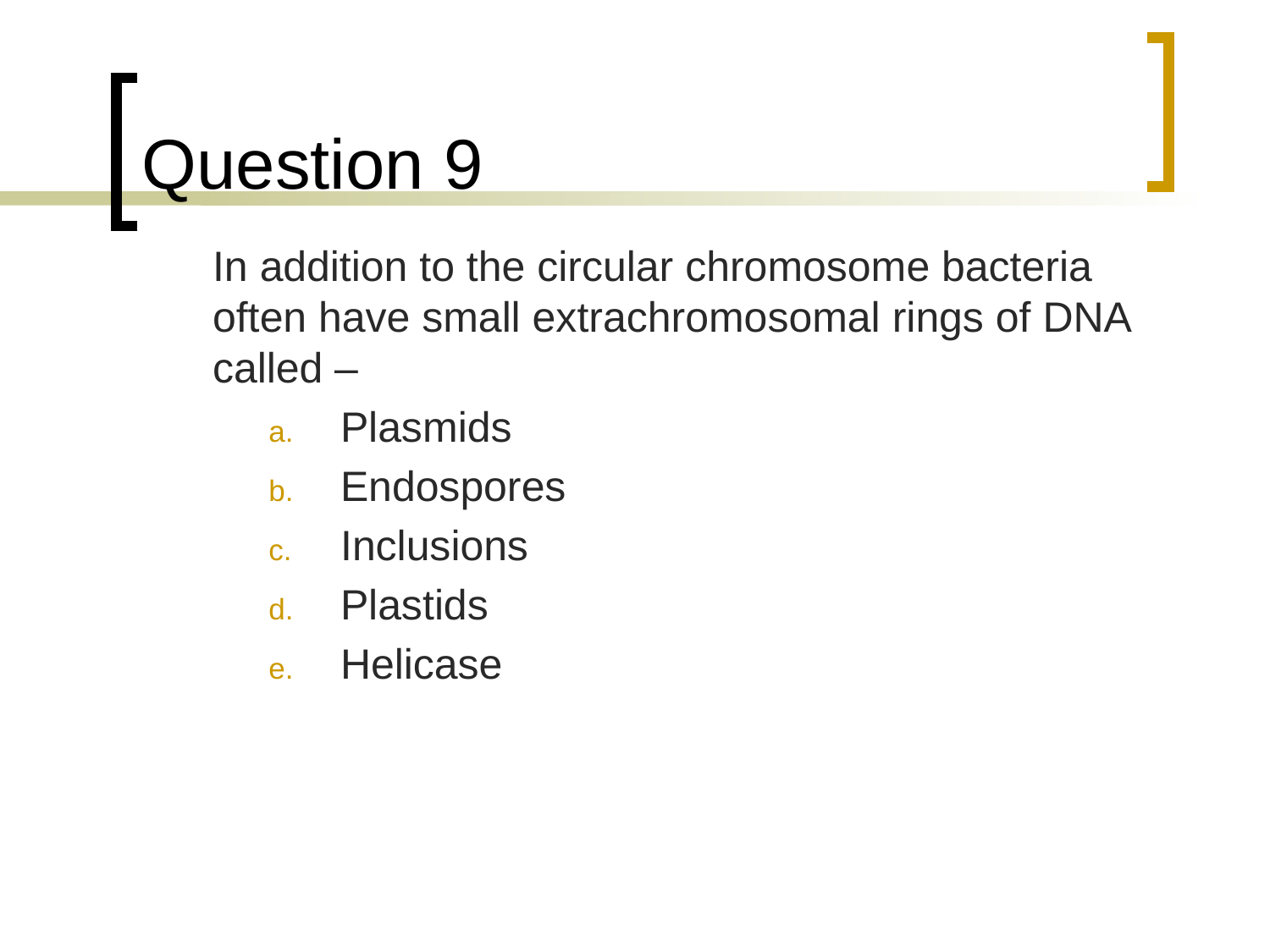

# Question 9
	In addition to the circular chromosome bacteria often have small extrachromosomal rings of DNA called –
Plasmids
Endospores
Inclusions
Plastids
Helicase